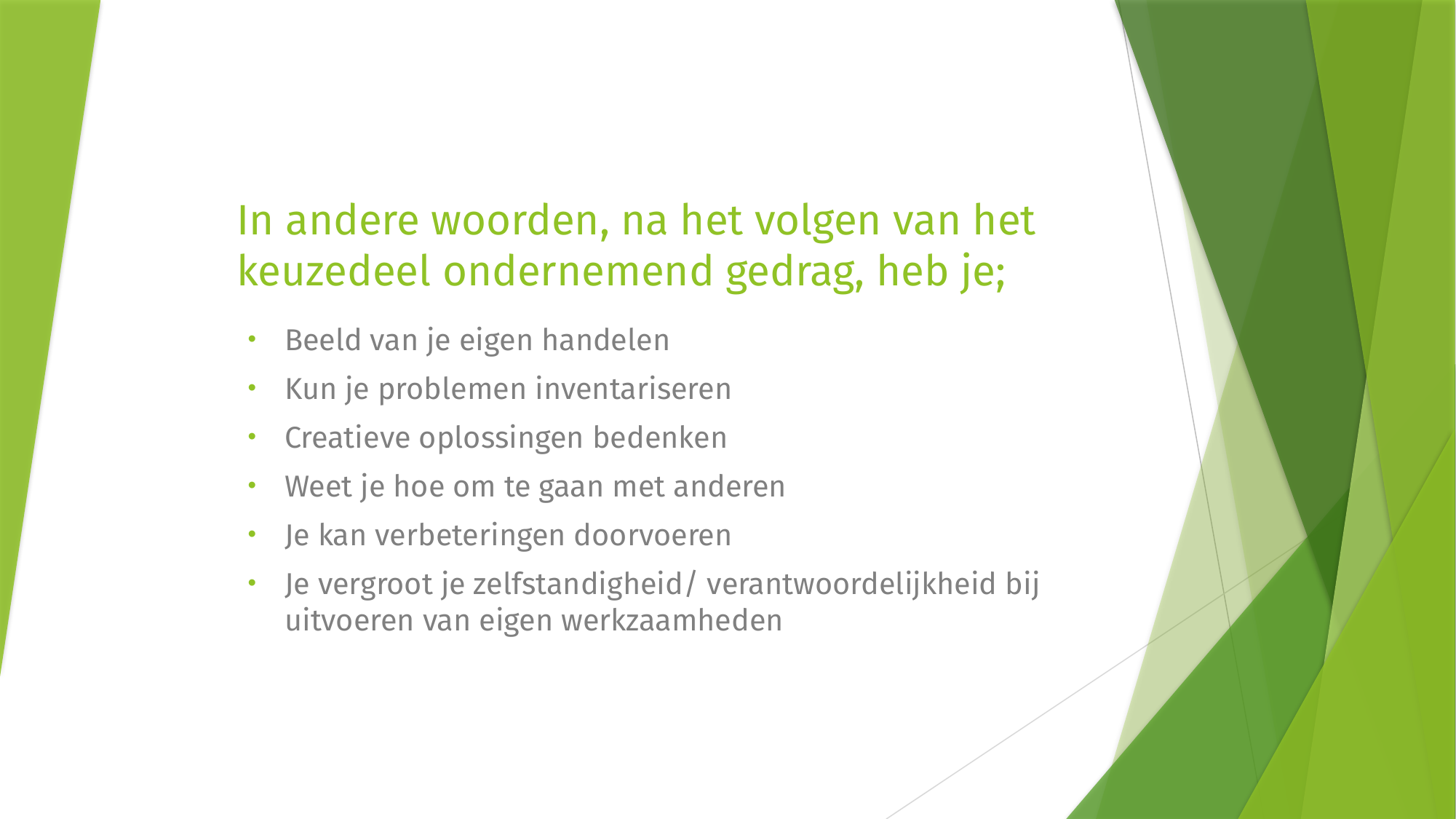

# In andere woorden, na het volgen van het keuzedeel ondernemend gedrag, heb je;
Beeld van je eigen handelen
Kun je problemen inventariseren
Creatieve oplossingen bedenken
Weet je hoe om te gaan met anderen
Je kan verbeteringen doorvoeren
Je vergroot je zelfstandigheid/ verantwoordelijkheid bij uitvoeren van eigen werkzaamheden